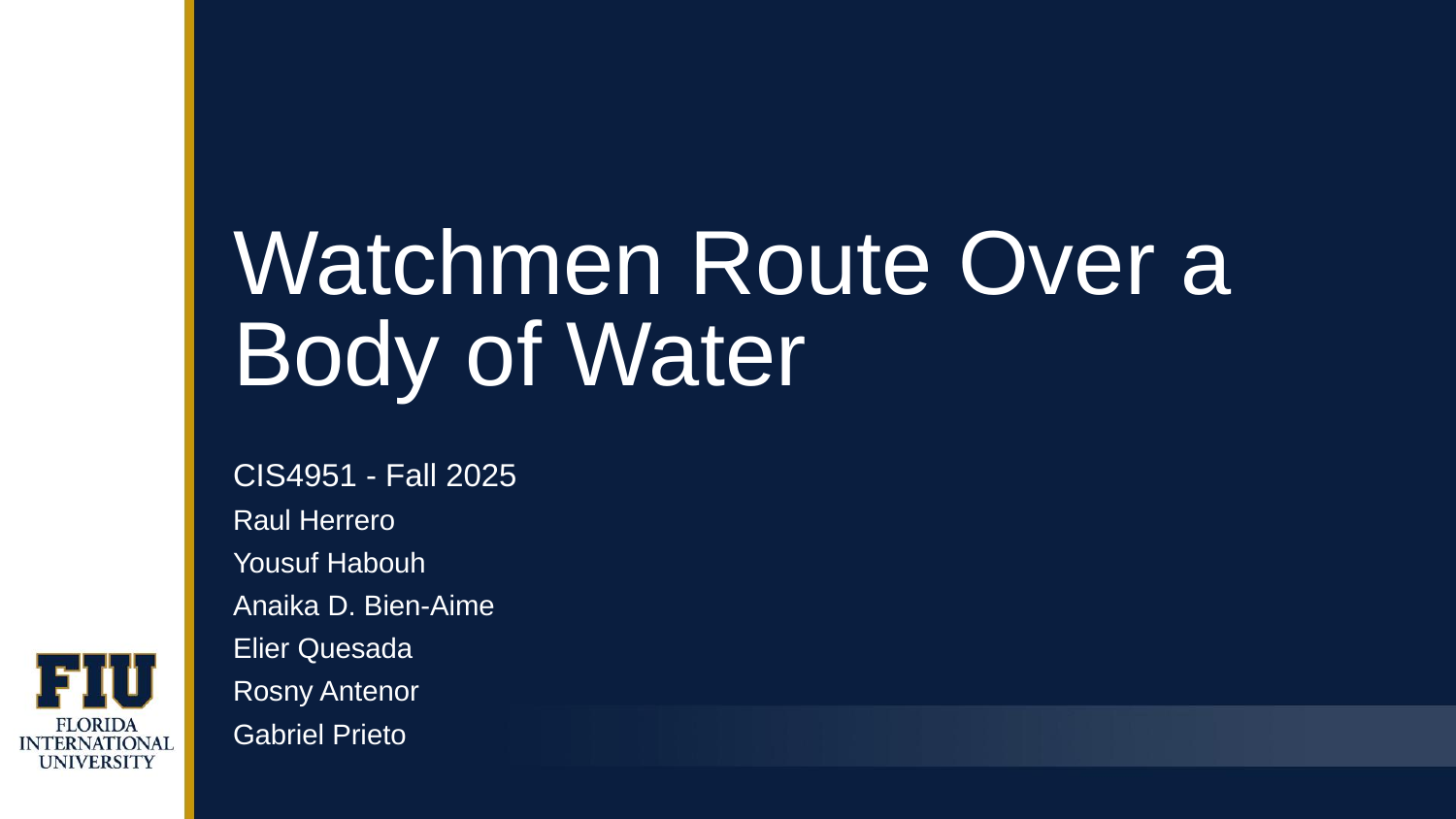

# Watchmen Route Over a Body of Water
CIS4951 - Fall 2025
Raul Herrero
Yousuf Habouh
Anaika D. Bien-Aime
Elier Quesada
Rosny Antenor
Gabriel Prieto